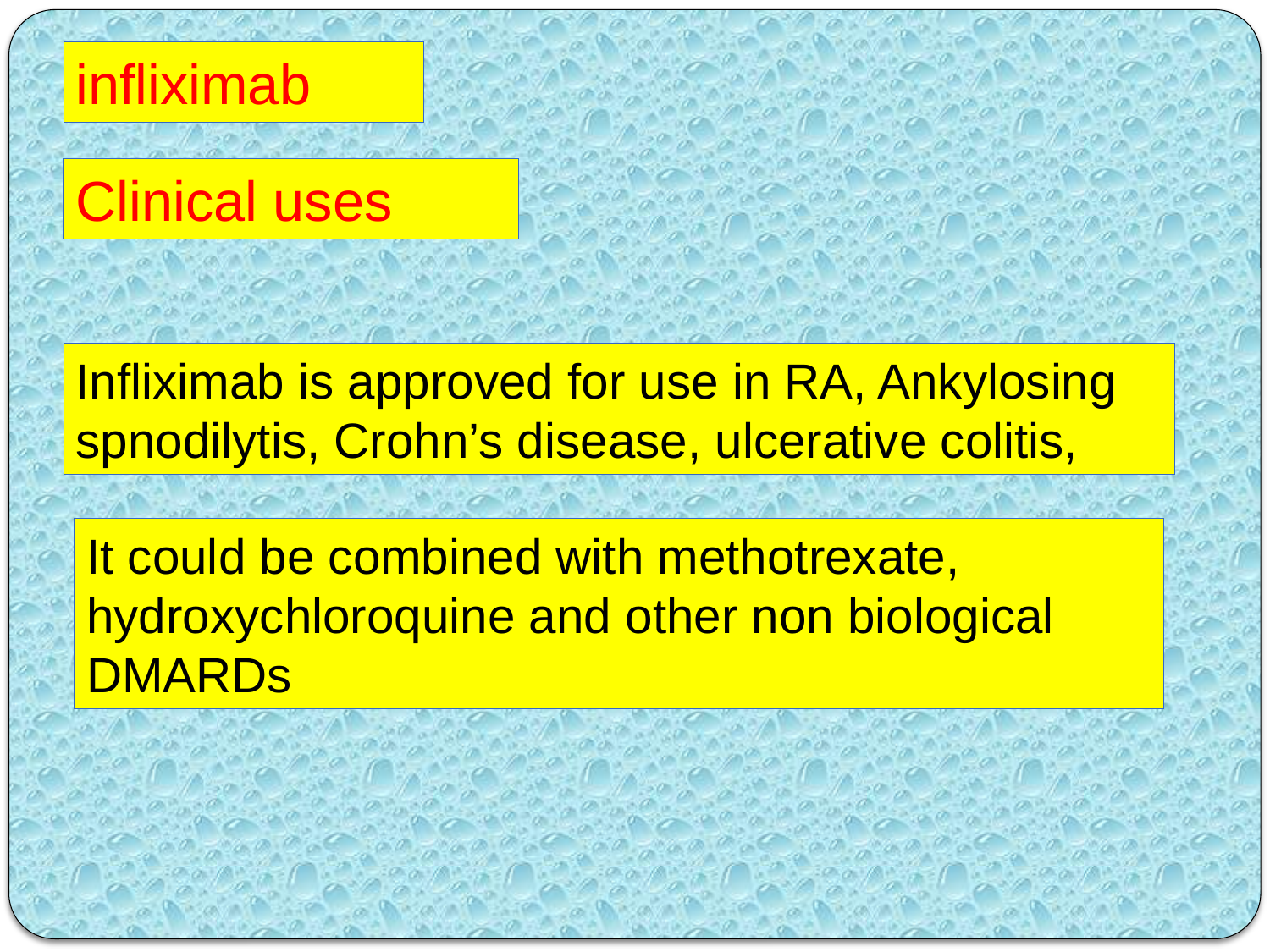

infliximab
Clinical uses
Infliximab is approved for use in RA, Ankylosing  spnodilytis, Crohn’s disease, ulcerative colitis,
It could be combined with methotrexate, hydroxychloroquine and other non biological DMARDs